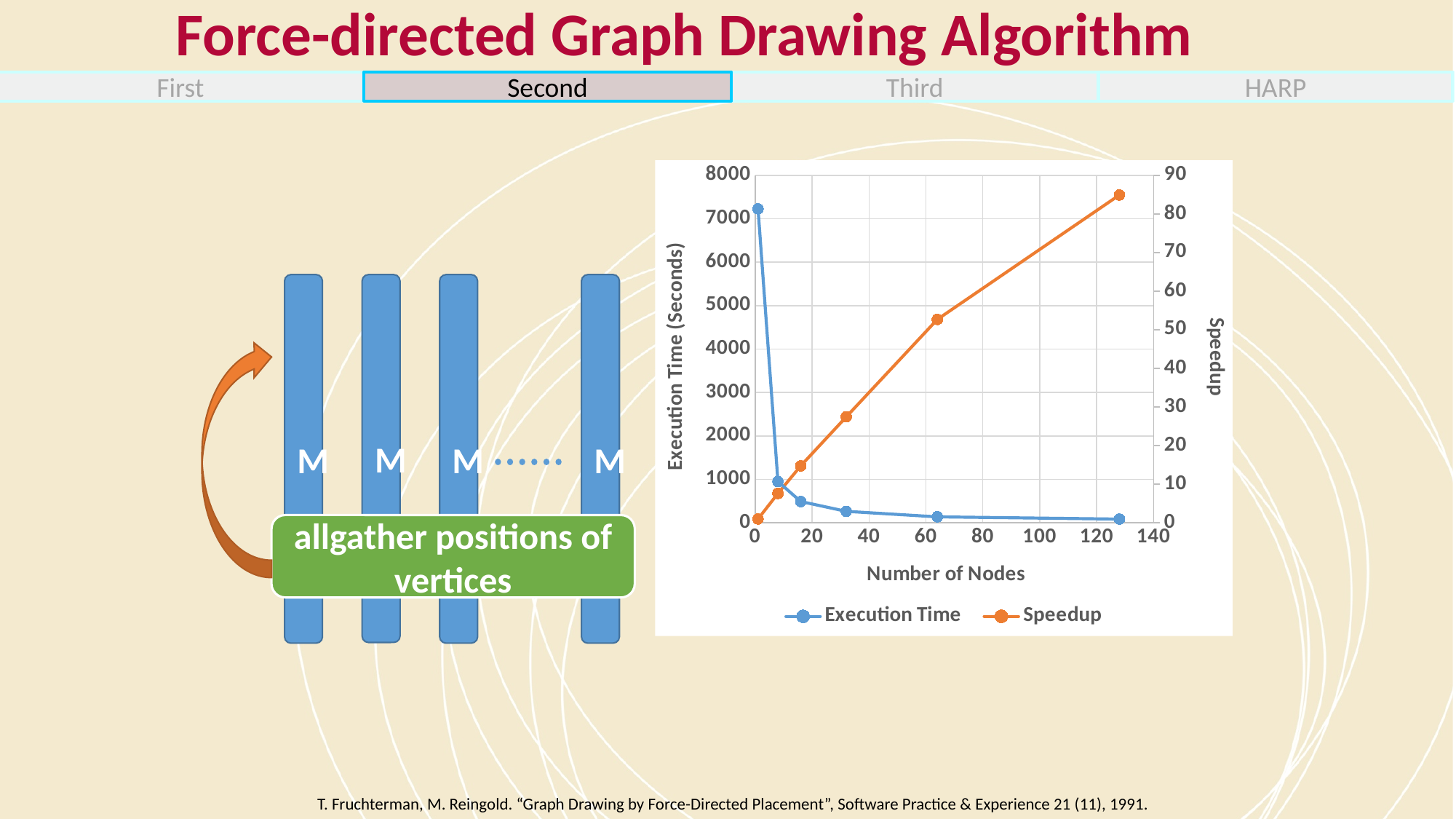

# Force-directed Graph Drawing Algorithm

### Chart

| Category | Execution Time | Speedup |
|---|---|---|
M
M
M
M

allgather positions of vertices
T. Fruchterman, M. Reingold. “Graph Drawing by Force-Directed Placement”, Software Practice & Experience 21 (11), 1991.